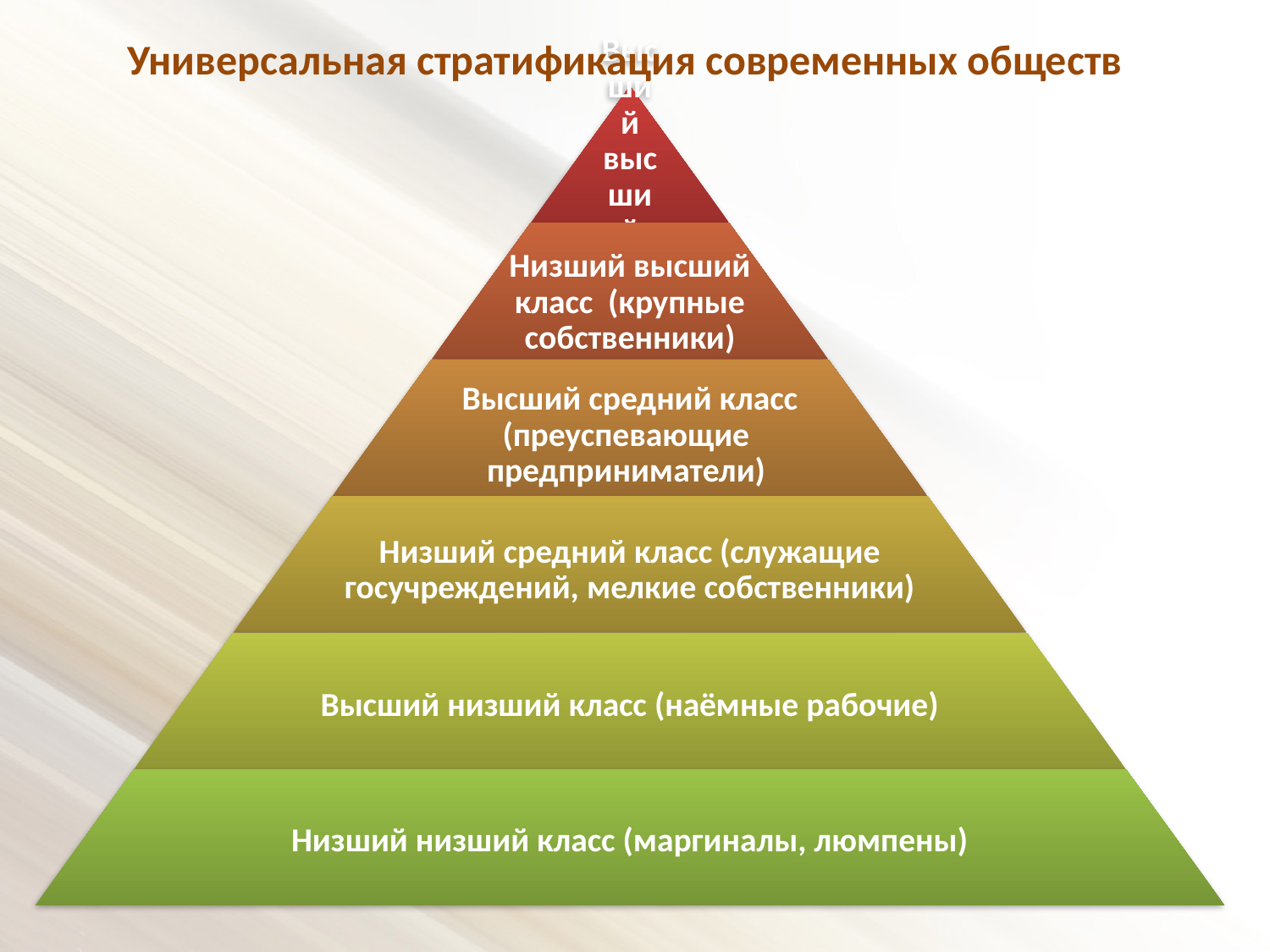

Универсальная стратификация современных обществ
Высший высший класс
Низший высший класс  (крупные собственники)
Высший средний класс (преуспевающие  предприниматели)
Низший средний класс (служащие госучреждений, мелкие собственники)
Высший низший класс (наёмные рабочие)
Низший низший класс (маргиналы, люмпены)